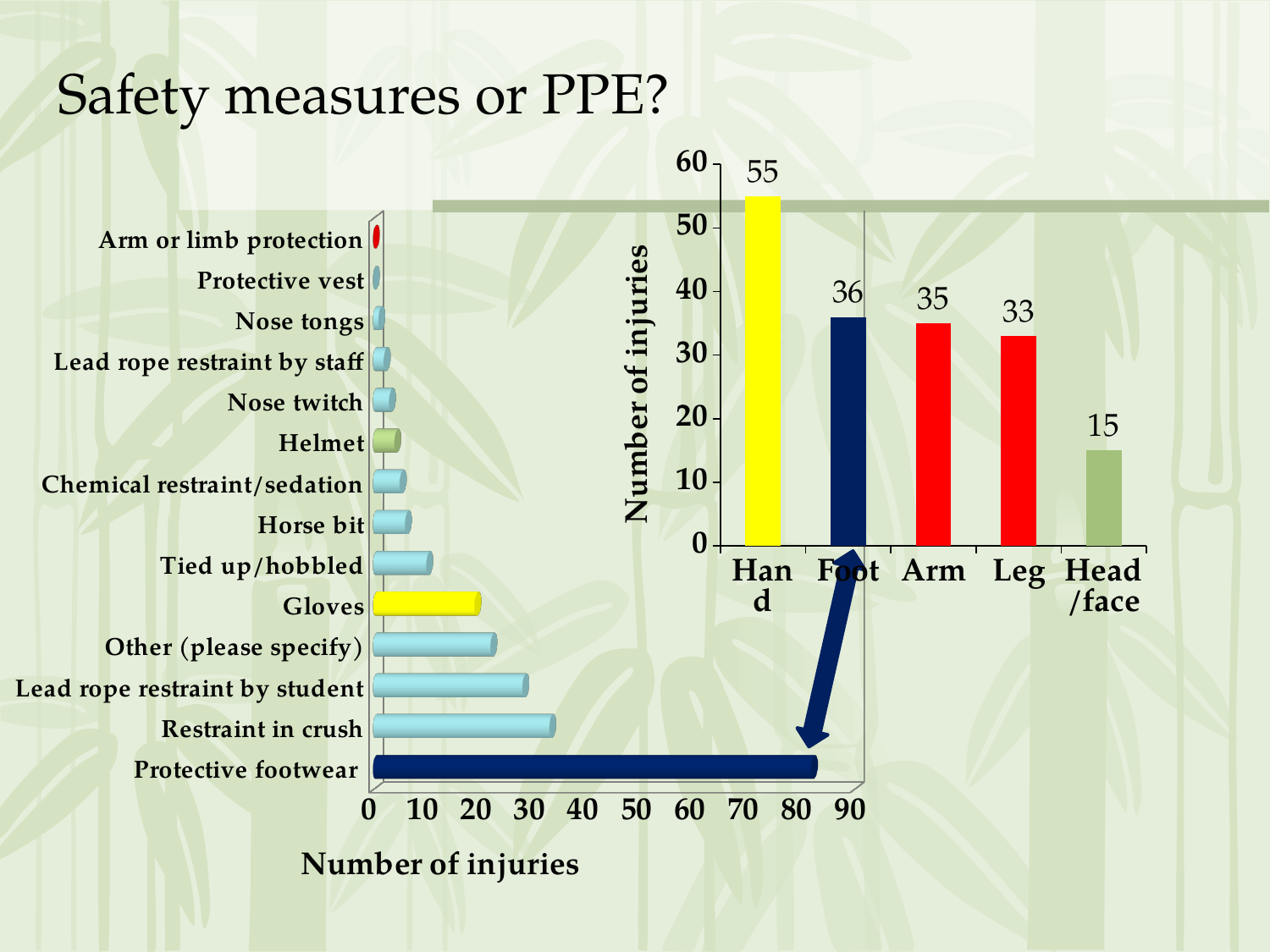

# Safety measures or PPE?

### Chart

| Category | Count |
|---|---|
| Hand | 55.0 |
| Foot | 36.0 |
| Arm | 35.0 |
| Leg | 33.0 |
| Head/face | 15.0 |

[unsupported chart]